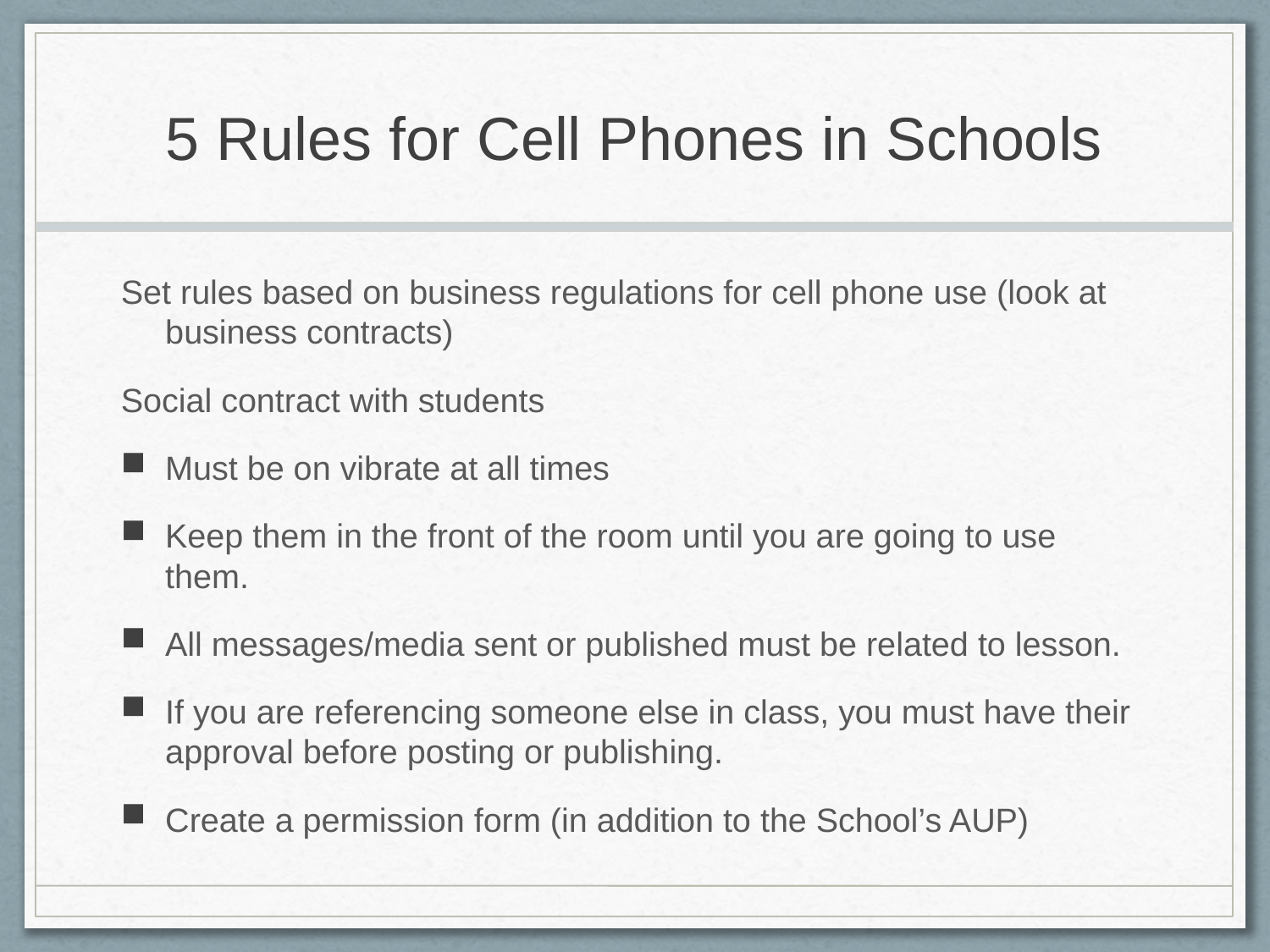

# 5 Rules for Cell Phones in Schools
Set rules based on business regulations for cell phone use (look at business contracts)
Social contract with students
Must be on vibrate at all times
Keep them in the front of the room until you are going to use them.
All messages/media sent or published must be related to lesson.
If you are referencing someone else in class, you must have their approval before posting or publishing.
Create a permission form (in addition to the School’s AUP)